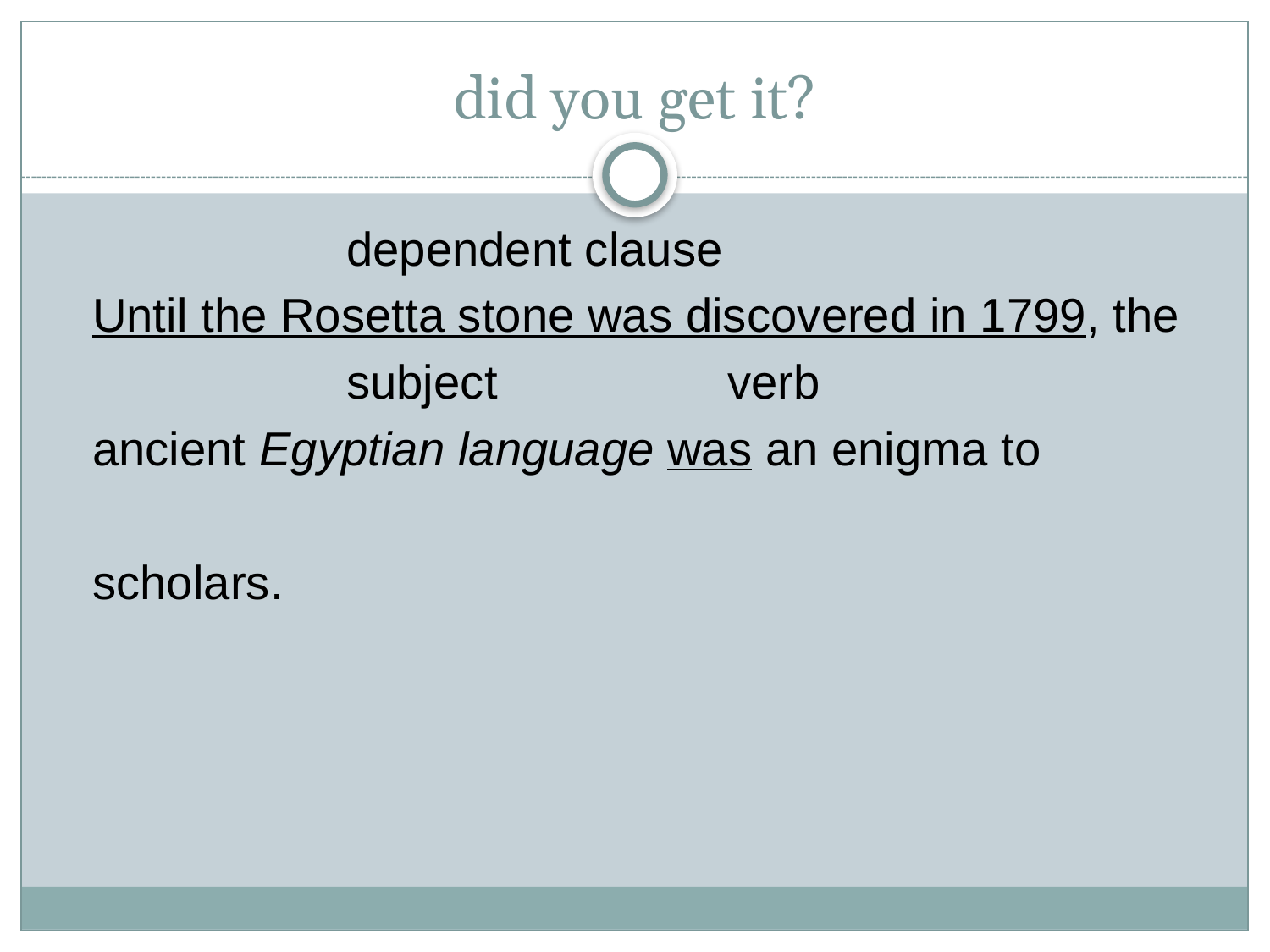

# did you get it?
			dependent clause
	Until the Rosetta stone was discovered in 1799, the
			subject		verb
	ancient Egyptian language was an enigma to

	scholars.